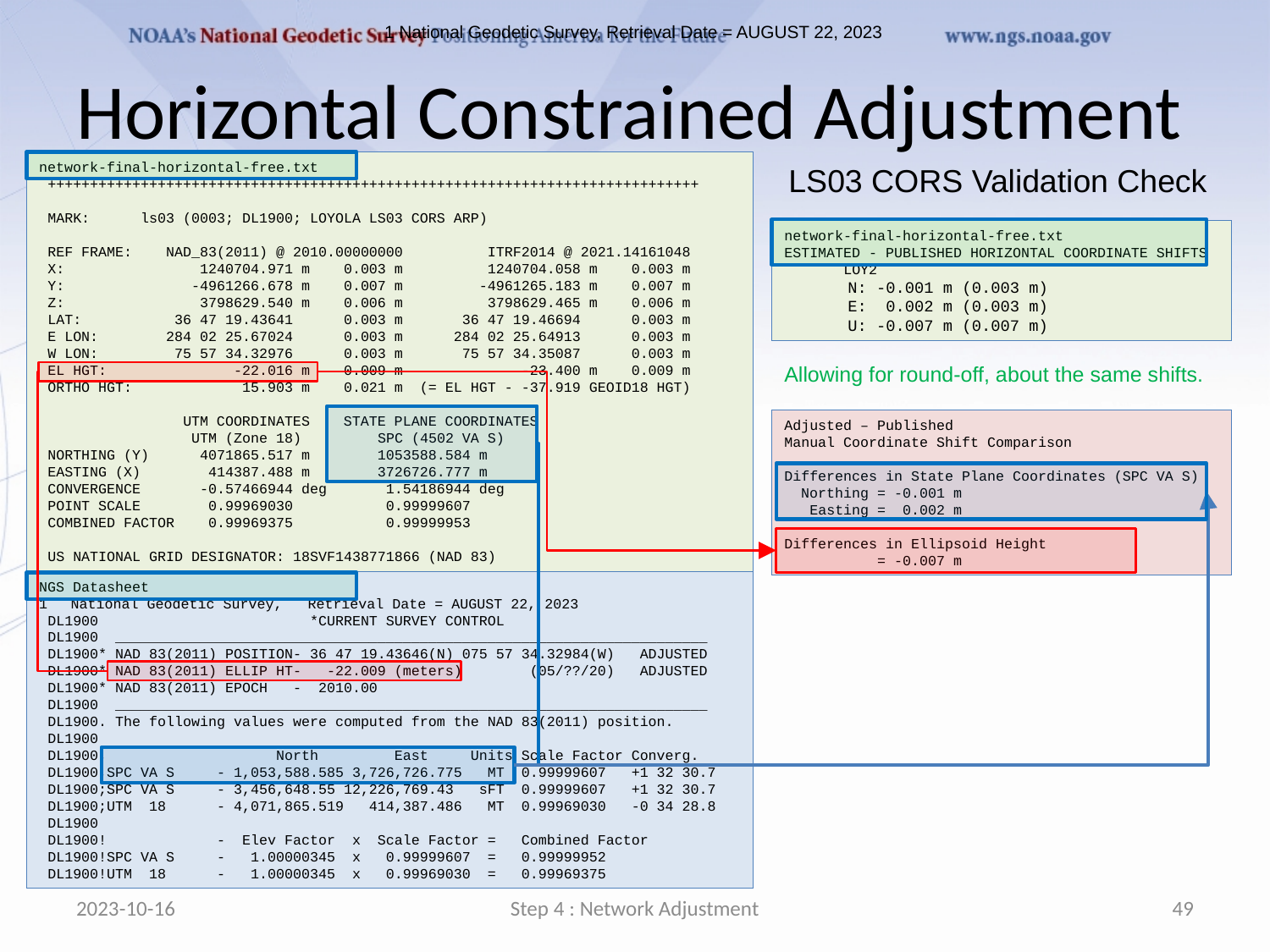

1 National Geodetic Survey, Retrieval Date = AUGUST 22, 2023
# Horizontal Constrained Adjustment

network-final-horizontal-free.txt
 +++++++++++++++++++++++++++++++++++++++++++++++++++++++++++++++++++++++++++++

 MARK:      ls03 (0003; DL1900; LOYOLA LS03 CORS ARP)

 REF FRAME:    NAD_83(2011) @ 2010.00000000          ITRF2014 @ 2021.14161048
 X:                1240704.971 m    0.003 m          1240704.058 m    0.003 m
 Y:               -4961266.678 m    0.007 m         -4961265.183 m    0.007 m
 Z:                3798629.540 m    0.006 m          3798629.465 m    0.006 m
 LAT:           36 47 19.43641      0.003 m       36 47 19.46694      0.003 m
 E LON:        284 02 25.67024      0.003 m      284 02 25.64913      0.003 m
 W LON:         75 57 34.32976      0.003 m       75 57 34.35087      0.003 m
 EL HGT:               -22.016 m    0.009 m              -23.400 m    0.009 m
 ORTHO HGT:             15.903 m    0.021 m  (= EL HGT - -37.919 GEOID18 HGT)

                 UTM COORDINATES    STATE PLANE COORDINATES
                  UTM (Zone 18)         SPC (4502 VA S)
 NORTHING (Y)      4071865.517 m        1053588.584 m
 EASTING (X)        414387.488 m        3726726.777 m
 CONVERGENCE       -0.57466944 deg       1.54186944 deg
 POINT SCALE        0.99969030           0.99999607
 COMBINED FACTOR    0.99969375           0.99999953

 US NATIONAL GRID DESIGNATOR: 18SVF1438771866 (NAD 83)

 +++++++++++++++++++++++++++++++++++++++++++++++++++++++++++++++++++++++++++++
LS03 CORS Validation Check

network-final-horizontal-free.txt
ESTIMATED - PUBLISHED HORIZONTAL COORDINATE SHIFTS
       LOY2
N: -0.001 m (0.003 m)
E:  0.002 m (0.003 m)
U: -0.007 m (0.007 m)
Allowing for round-off, about the same shifts.

Adjusted – Published
Manual Coordinate Shift Comparison

Differences in State Plane Coordinates (SPC VA S)
  Northing = -0.001 m
   Easting =  0.002 m

Differences in Ellipsoid Height
           = -0.007 m

NGS Datasheet
National Geodetic Survey,   Retrieval Date = AUGUST 22, 2023
 DL1900                         *CURRENT SURVEY CONTROL
 DL1900  ______________________________________________________________________
 DL1900* NAD 83(2011) POSITION- 36 47 19.43646(N) 075 57 34.32984(W)   ADJUSTED
 DL1900* NAD 83(2011) ELLIP HT-   -22.009 (meters)        (05/??/20)   ADJUSTED
 DL1900* NAD 83(2011) EPOCH   -  2010.00
 DL1900  ______________________________________________________________________
 DL1900. The following values were computed from the NAD 83(2011) position.
 DL1900
 DL1900;                    North         East     Units Scale Factor Converg.
 DL1900;SPC VA S     - 1,053,588.585 3,726,726.775   MT  0.99999607   +1 32 30.7
 DL1900;SPC VA S     - 3,456,648.55 12,226,769.43   sFT  0.99999607   +1 32 30.7
 DL1900;UTM  18      - 4,071,865.519   414,387.486   MT  0.99969030   -0 34 28.8
 DL1900
 DL1900!             -  Elev Factor  x  Scale Factor =   Combined Factor
 DL1900!SPC VA S     -   1.00000345  x   0.99999607  =   0.99999952
 DL1900!UTM  18      -   1.00000345  x   0.99969030  =   0.99969375

2023-10-16
Step 4 : Network Adjustment
49